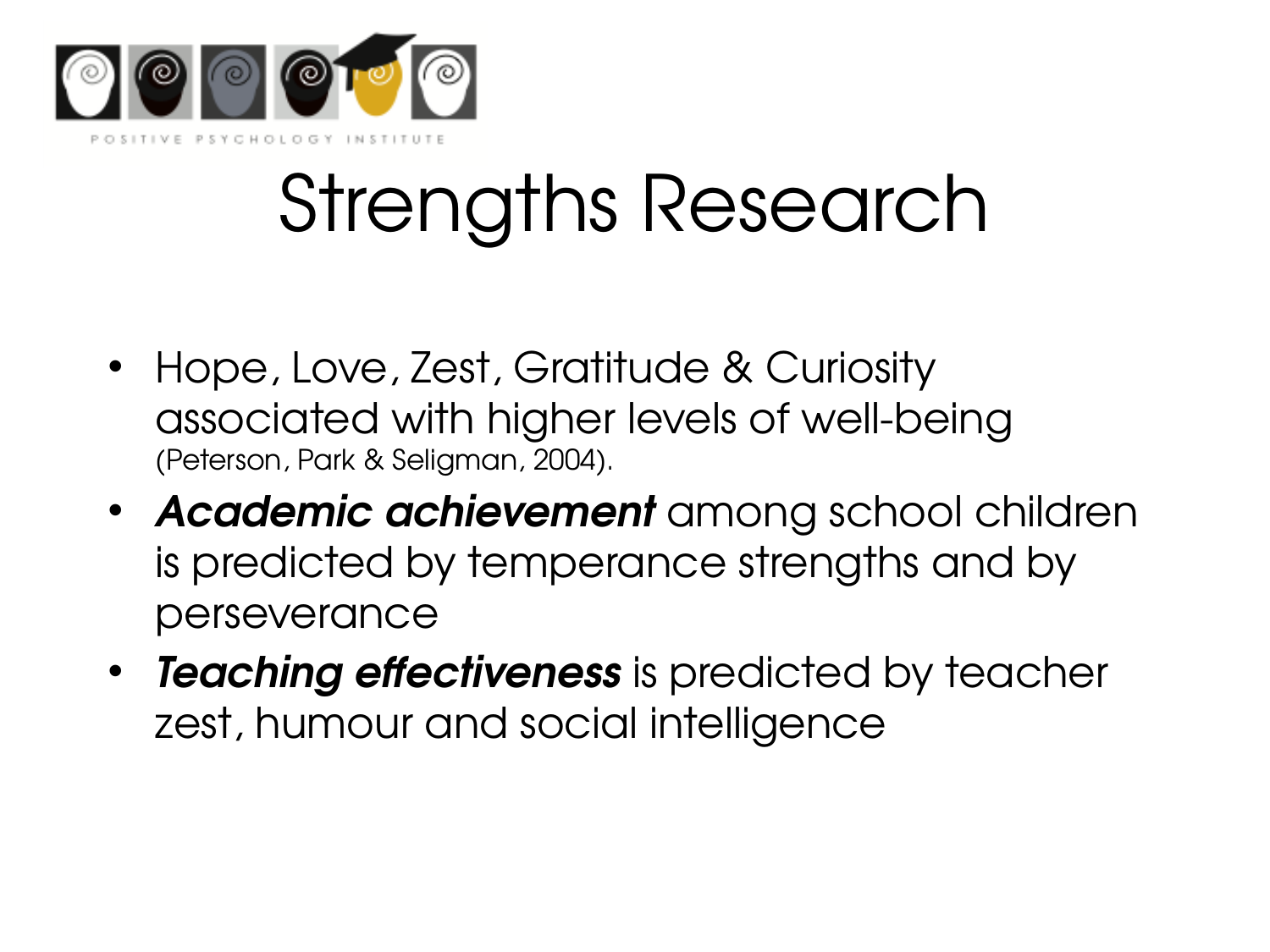

Strengths Research

Hope, Love, Zest, Gratitude & Curiosity associated with higher levels of well-being (Peterson, Park & Seligman, 2004).
Academic achievement among school children is predicted by temperance strengths and by perseverance
Teaching effectiveness is predicted by teacher zest, humour and social intelligence